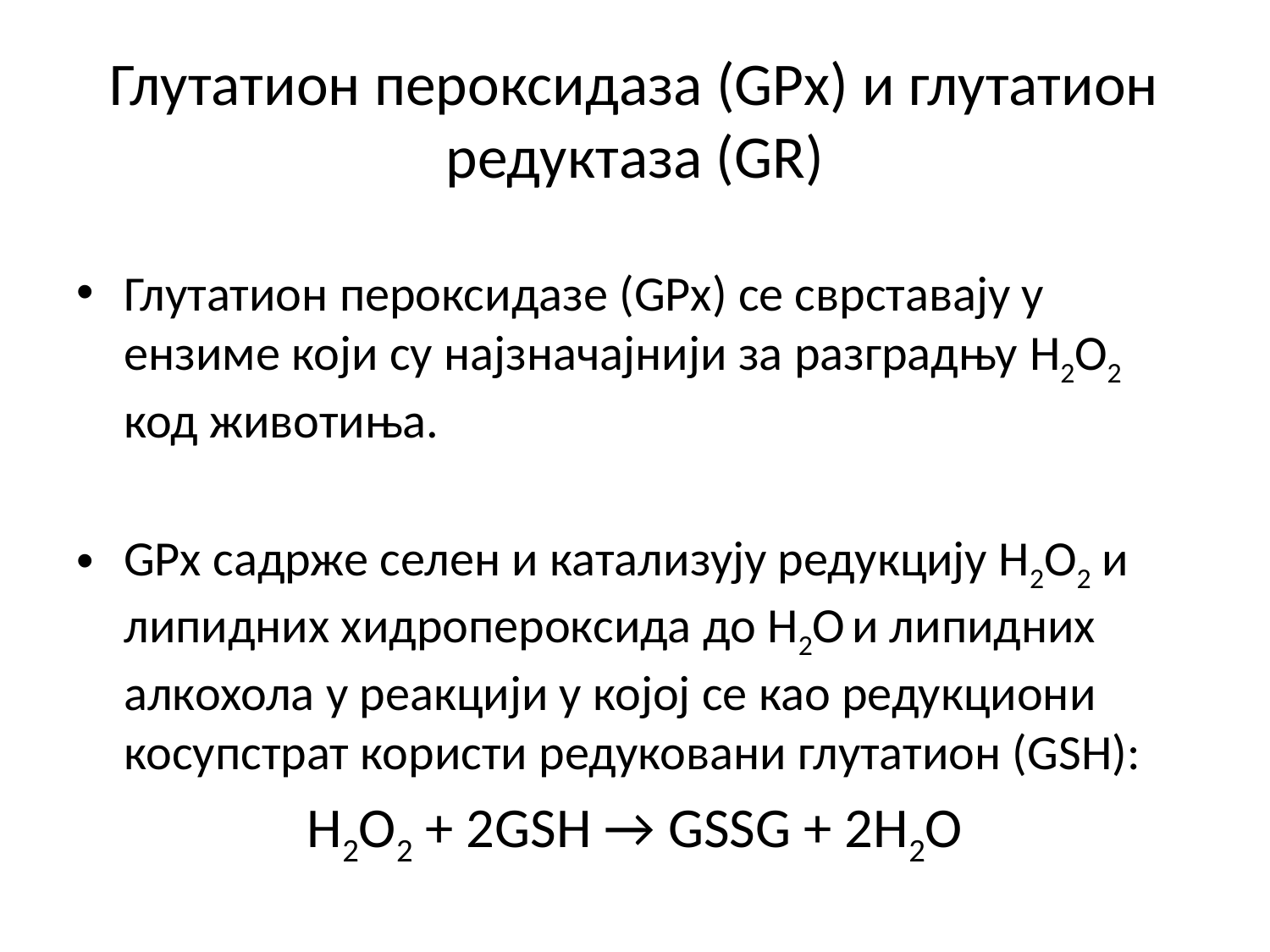

# Глутатион пероксидаза (GPx) и глутатион редуктаза (GR)

Глутатион пероксидазе (GPx) се сврставају у ензиме који су најзначајнији за разградњу H2O2 код животиња.

GPx садрже селен и катализују редукцију H2O2 и липидних хидропероксида до H2O и липидних алкохола у реакцији у којој се као редукциони косупстрат користи редуковани глутатион (GSH):
H2O2 + 2GSH → GSSG + 2H2O